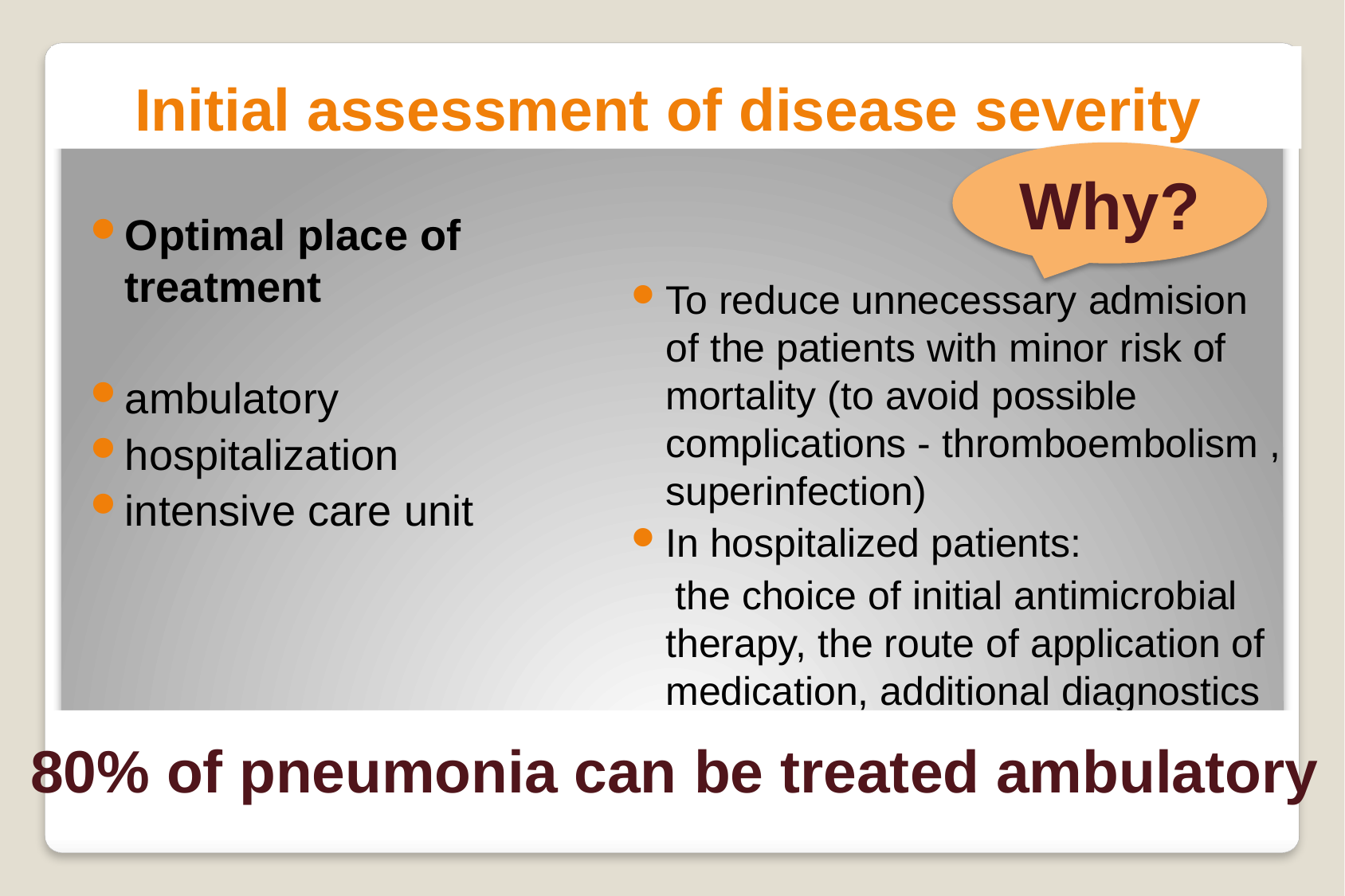

# Initial assessment of disease severity
Why?
Optimal place of treatment

ambulatory
hospitalization
intensive care unit

To reduce unnecessary admision of the patients with minor risk of mortality (to avoid possible complications - thromboembolism , superinfection)
In hospitalized patients:
    the choice of initial antimicrobial therapy, the route of application of medication, additional diagnostics

80% of pneumonia can be treated ambulatory